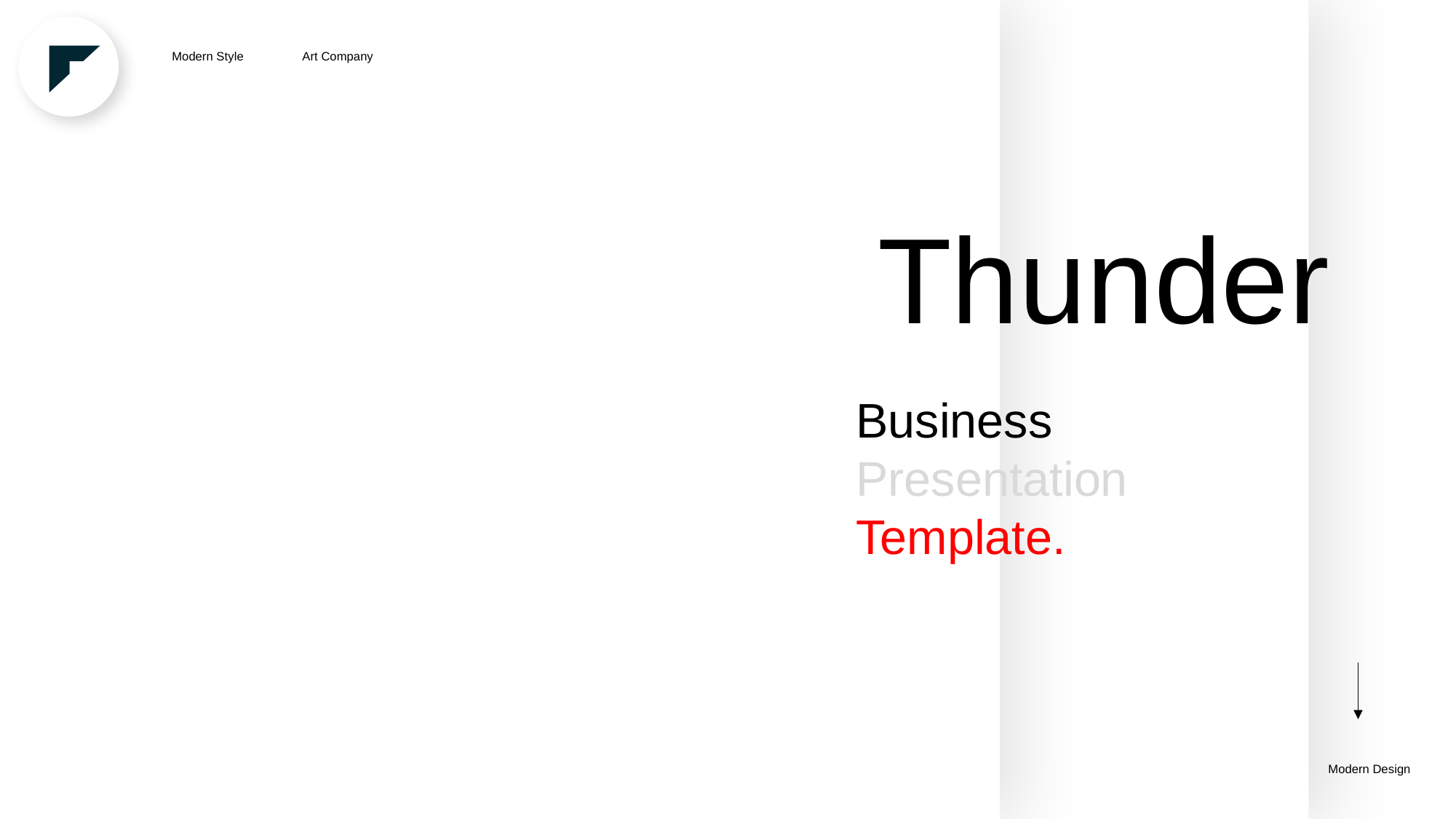

Modern Style
Art Company

Thunder
Business Presentation Template.
Modern Design